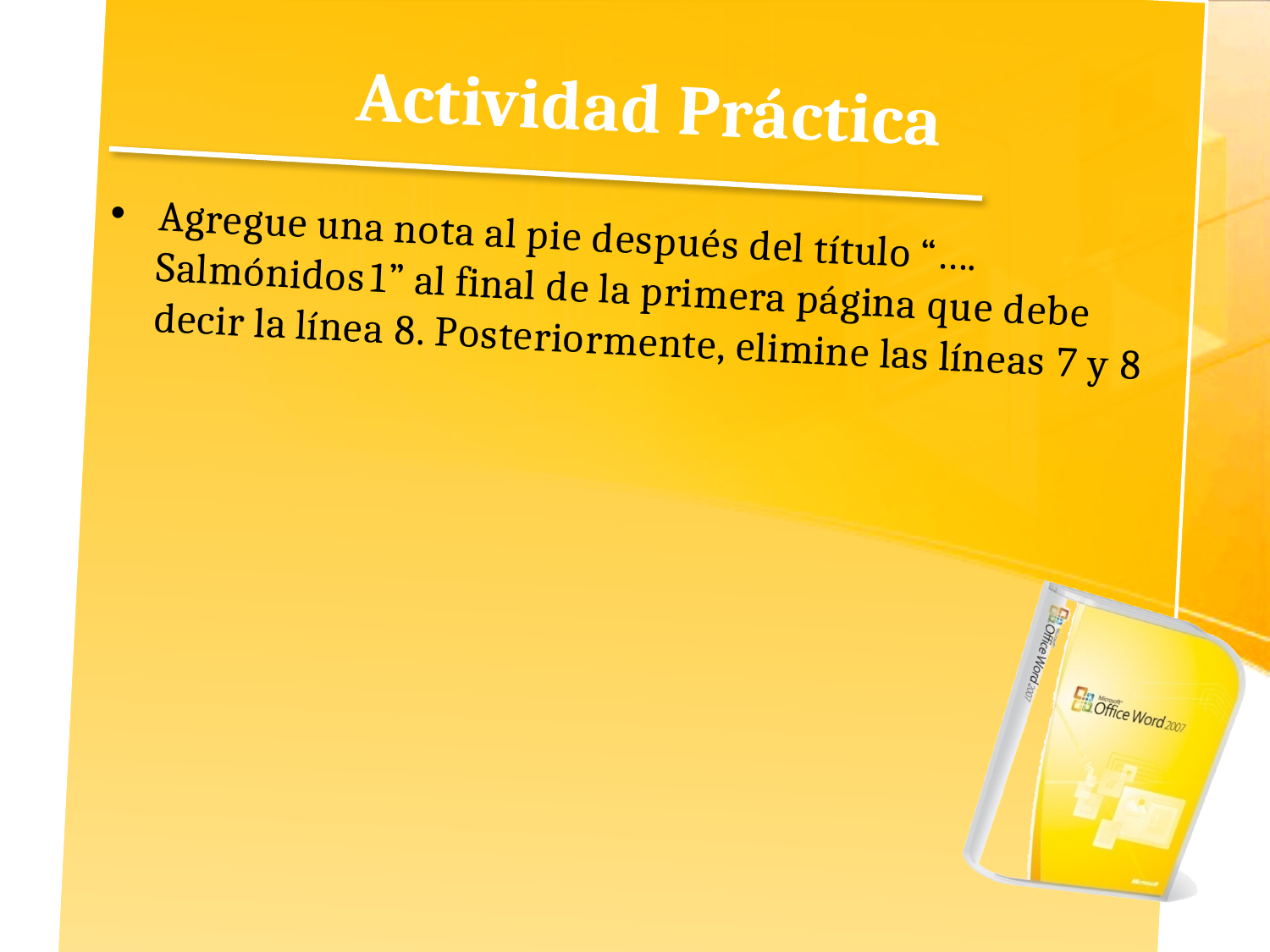

# Actividad Práctica
Agregue una nota al pie después del título “…. Salmónidos1” al final de la primera página que debe decir la línea 8. Posteriormente, elimine las líneas 7 y 8